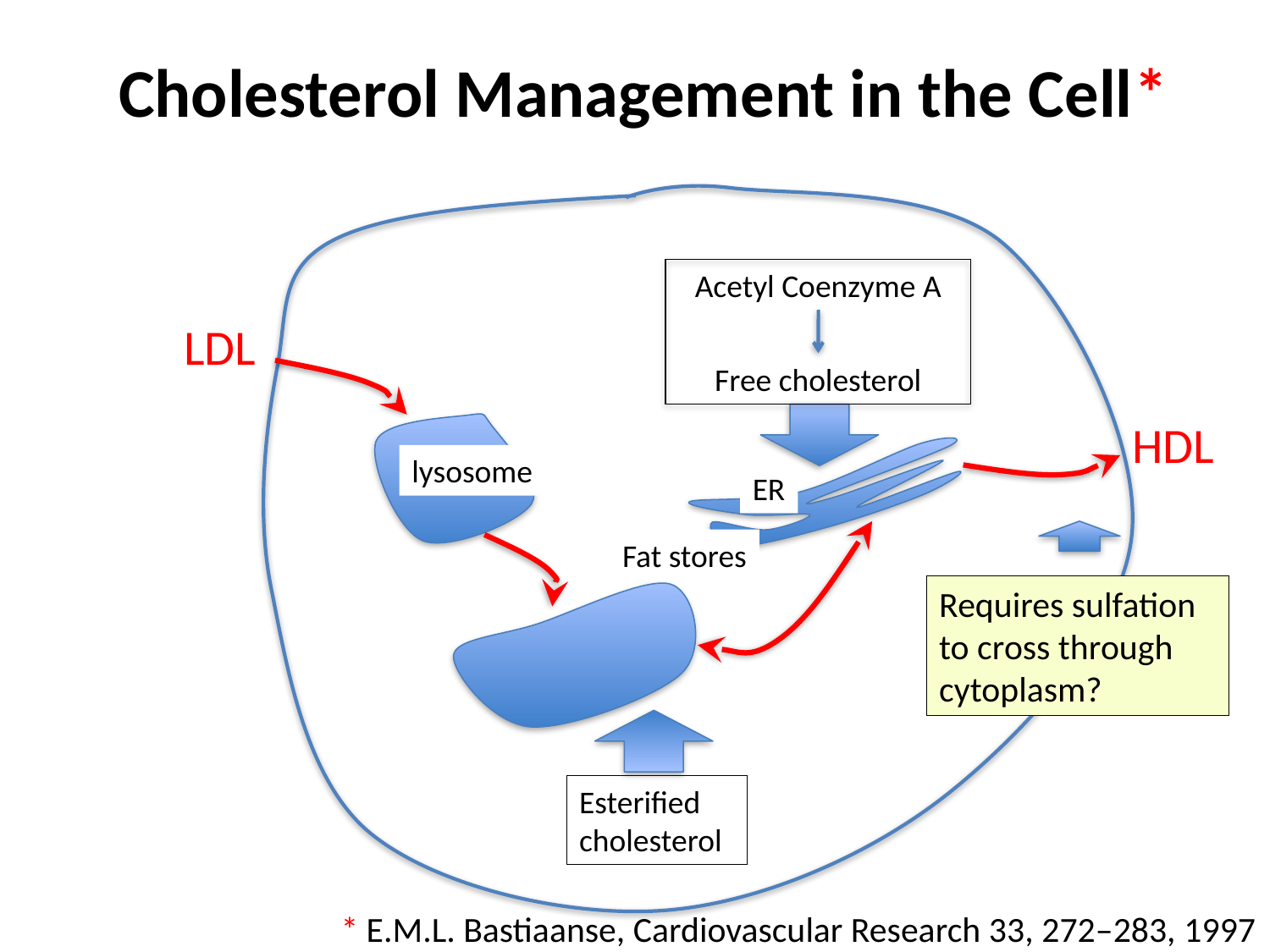

# Cholesterol Management in the Cell*

Acetyl Coenzyme A
LDL
Free cholesterol

ER

HDL

lysosome

ER

Fat stores

Requires sulfation to cross through cytoplasm?

Esterified cholesterol
* E.M.L. Bastiaanse, Cardiovascular Research 33, 272–283, 1997